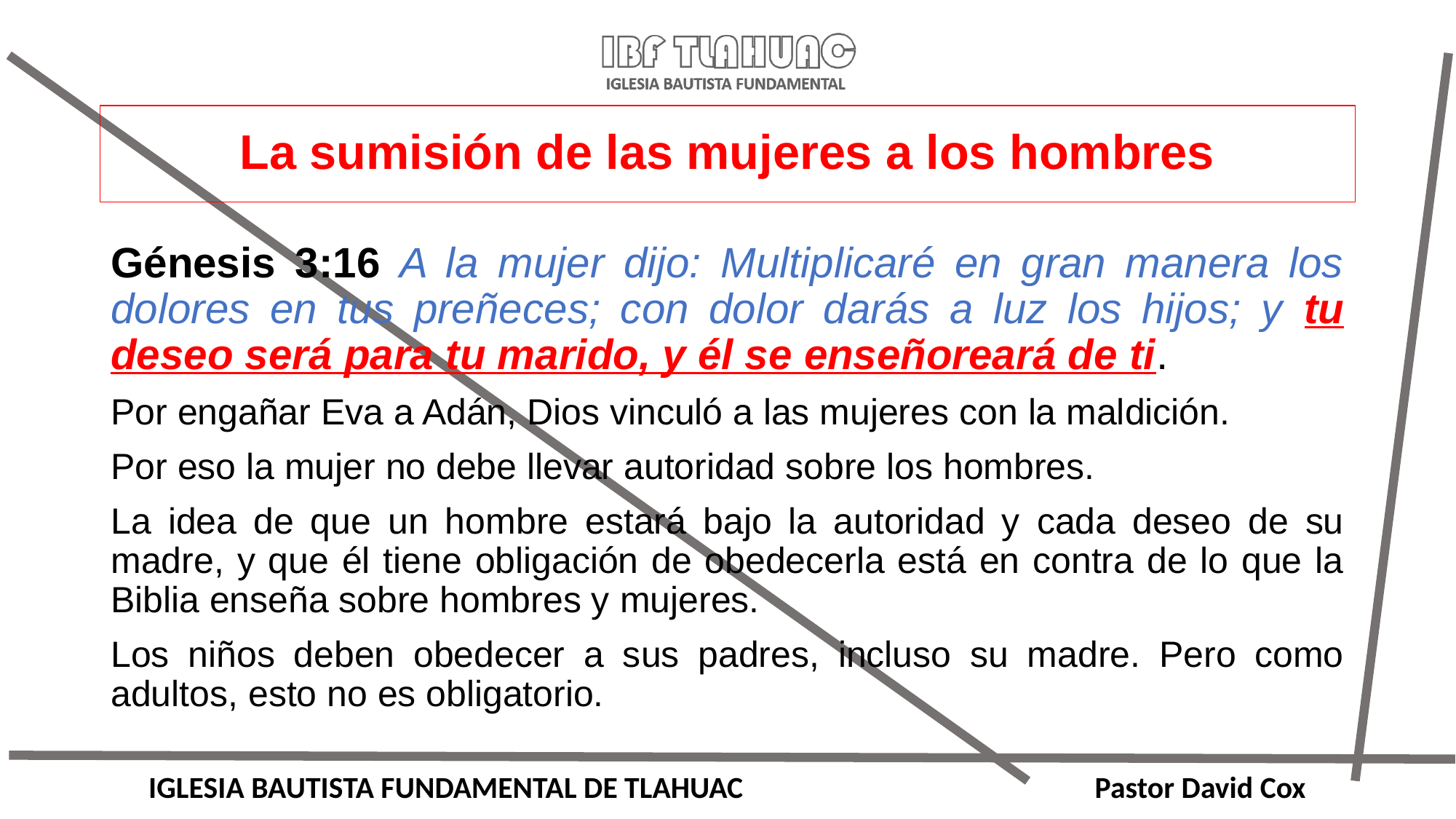

# La sumisión de las mujeres a los hombres
Génesis 3:16 A la mujer dijo: Multiplicaré en gran manera los dolores en tus preñeces; con dolor darás a luz los hijos; y tu deseo será para tu marido, y él se enseñoreará de ti.
Por engañar Eva a Adán, Dios vinculó a las mujeres con la maldición.
Por eso la mujer no debe llevar autoridad sobre los hombres.
La idea de que un hombre estará bajo la autoridad y cada deseo de su madre, y que él tiene obligación de obedecerla está en contra de lo que la Biblia enseña sobre hombres y mujeres.
Los niños deben obedecer a sus padres, incluso su madre. Pero como adultos, esto no es obligatorio.
IGLESIA BAUTISTA FUNDAMENTAL DE TLAHUAC                                                   Pastor David Cox